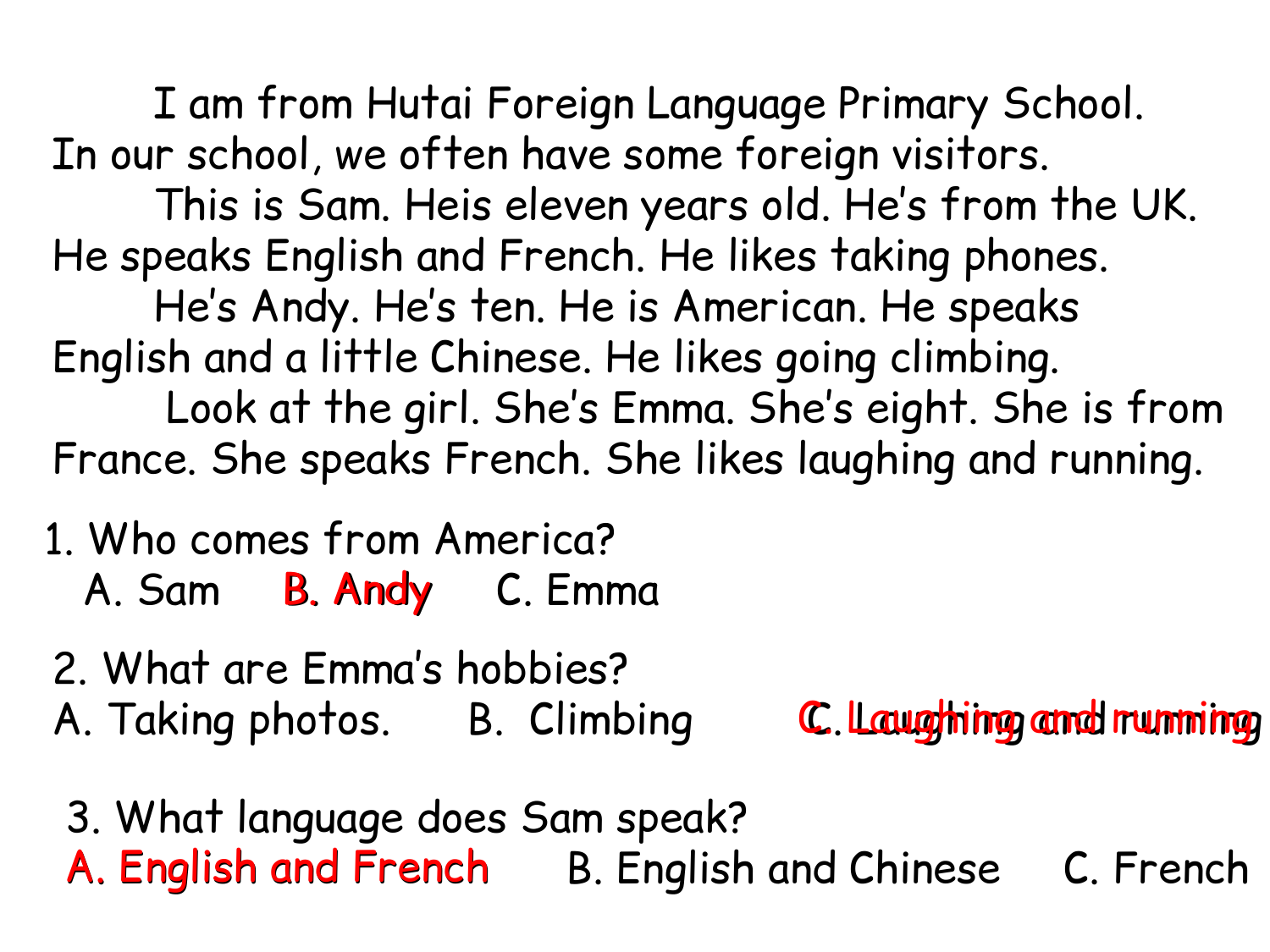

I am from Hutai Foreign Language Primary School.
In our school, we often have some foreign visitors.
        This is Sam. Heis eleven years old. He’s from the UK. He speaks English and French. He likes taking phones.
        He’s Andy. He’s ten. He is American. He speaks English and a little Chinese. He likes going climbing.
         Look at the girl. She’s Emma. She’s eight. She is from France. She speaks French. She likes laughing and running.

1. Who comes from America?
   A. Sam     B. Andy     C. Emma
B. Andy
2. What are Emma’s hobbies?
A. Taking photos.      B.  Climbing         C. Laughing and running
C. Laughing and running
3. What language does Sam speak?
A. English and French      B. English and Chinese     C. French
A. English and French